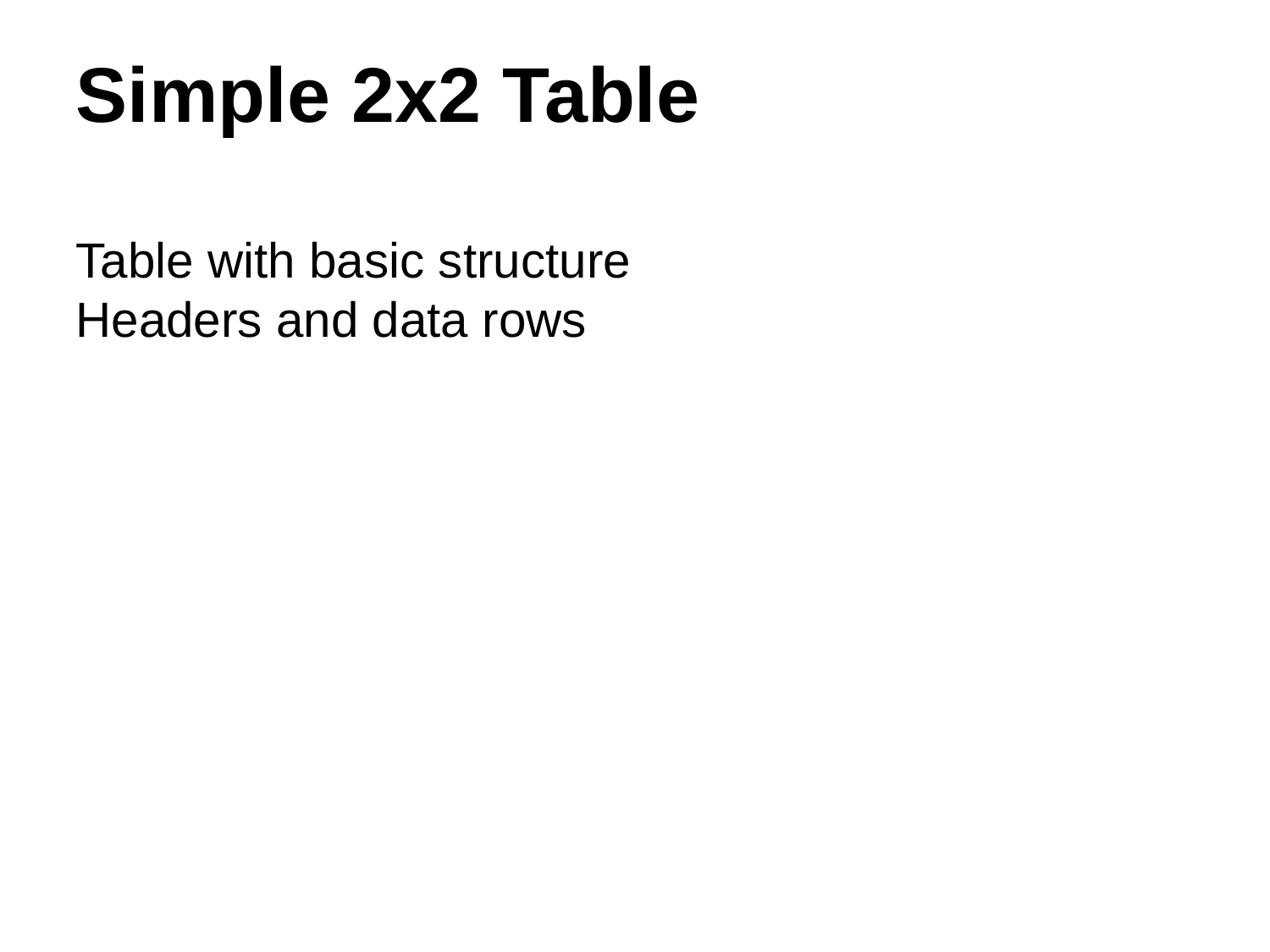

# Simple 2x2 Table
Table with basic structure
Headers and data rows